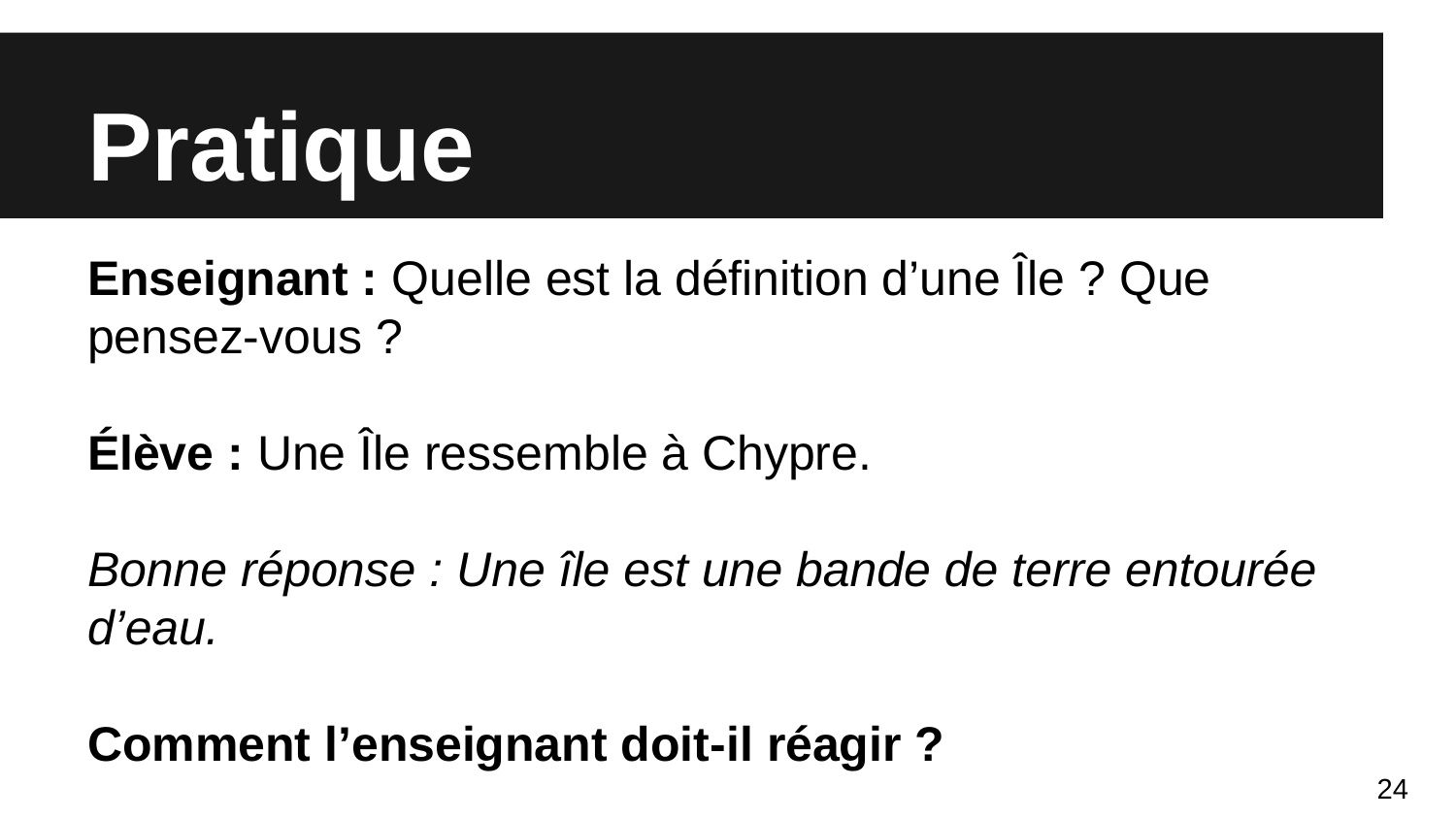

# Pratique
Enseignant : Quelle est la définition d’une Île ? Que pensez-vous ?

Élève : Une Île ressemble à Chypre.

Bonne réponse : Une île est une bande de terre entourée d’eau.

Comment l’enseignant doit-il réagir ?
24